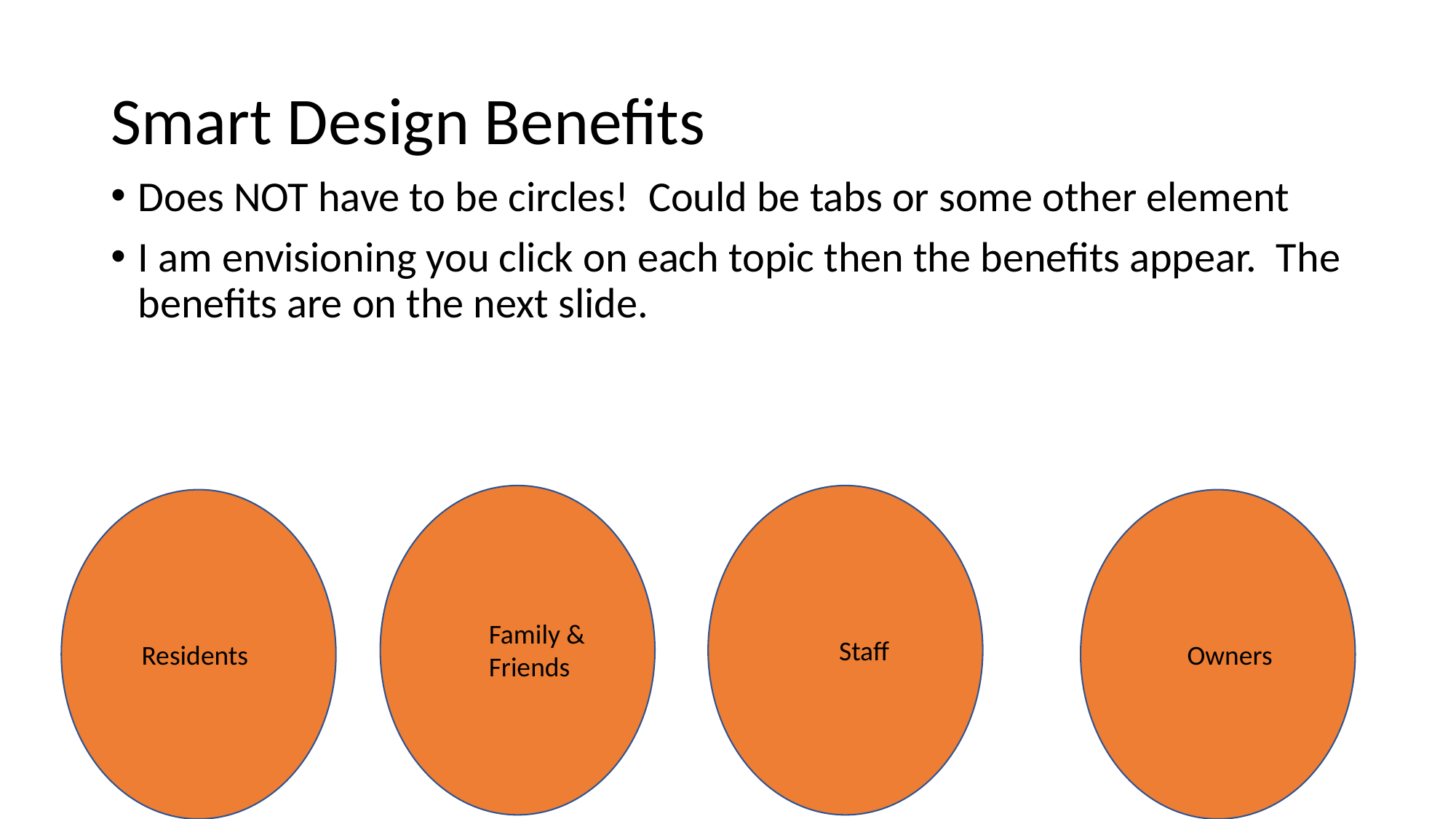

# Smart Design Benefits
Does NOT have to be circles!  Could be tabs or some other element
I am envisioning you click on each topic then the benefits appear.  The benefits are on the next slide.

Family & Friends
Staff
Residents
Owners